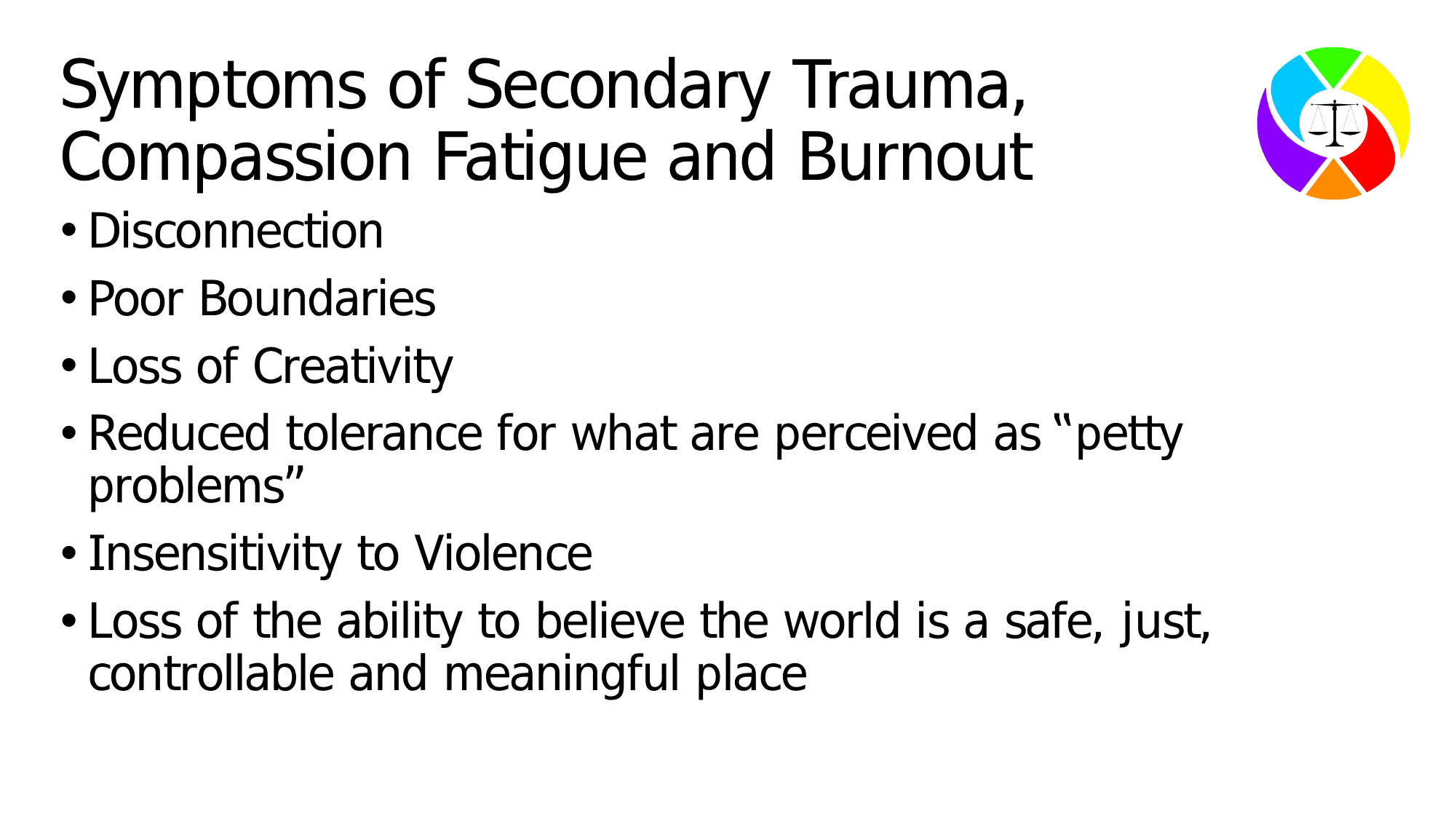

# Symptoms of Secondary Trauma, Compassion Fatigue and Burnout
Disconnection
Poor Boundaries
Loss of Creativity
Reduced tolerance for what are perceived as “petty problems”
Insensitivity to Violence
Loss of the ability to believe the world is a safe, just, controllable and meaningful place